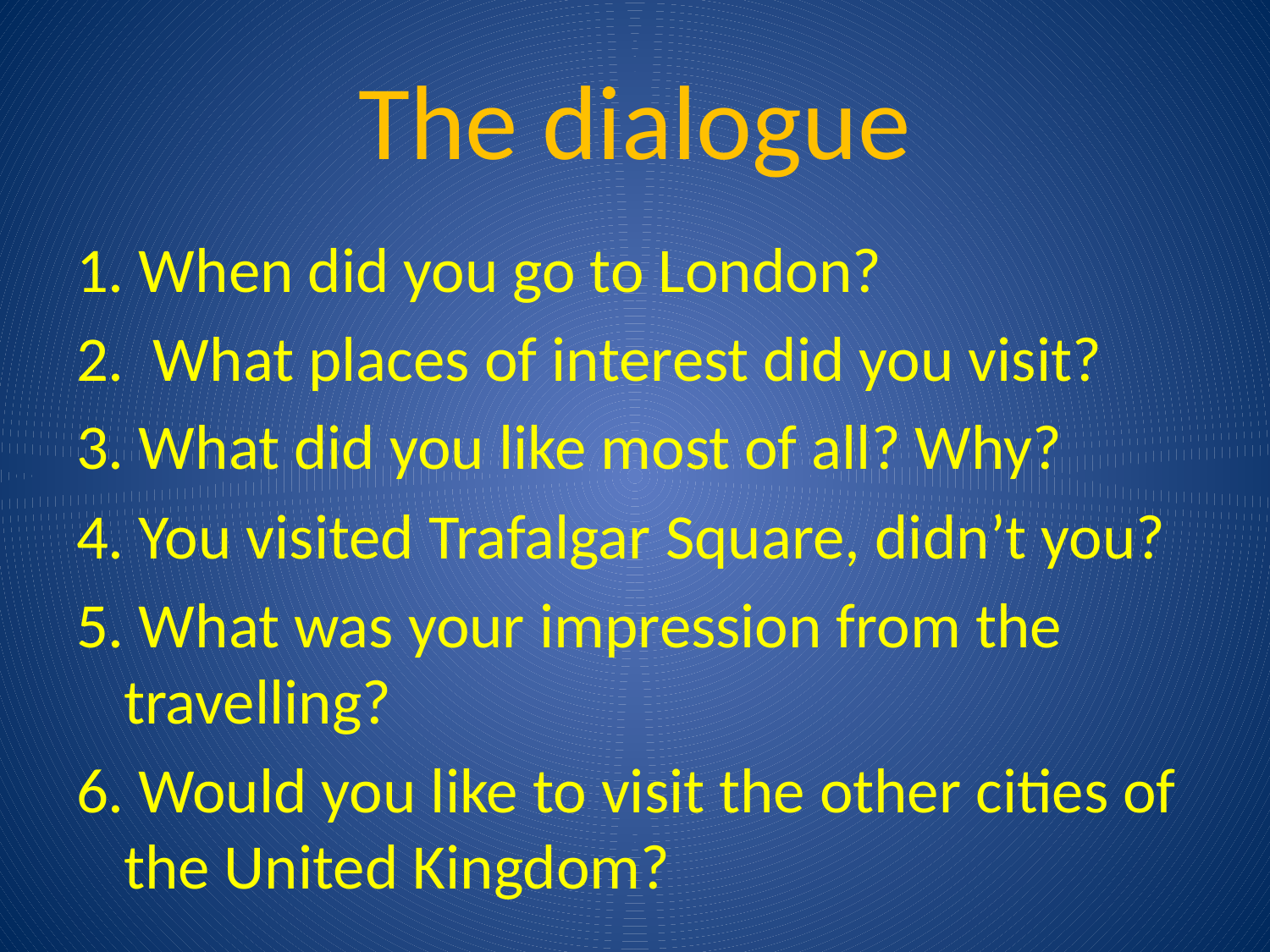

# The dialogue
1. When did you go to London?
2.  What places of interest did you visit?
3. What did you like most of all? Why?
4. You visited Trafalgar Square, didn’t you?
5. What was your impression from the travelling?
6. Would you like to visit the other cities of the United Kingdom?